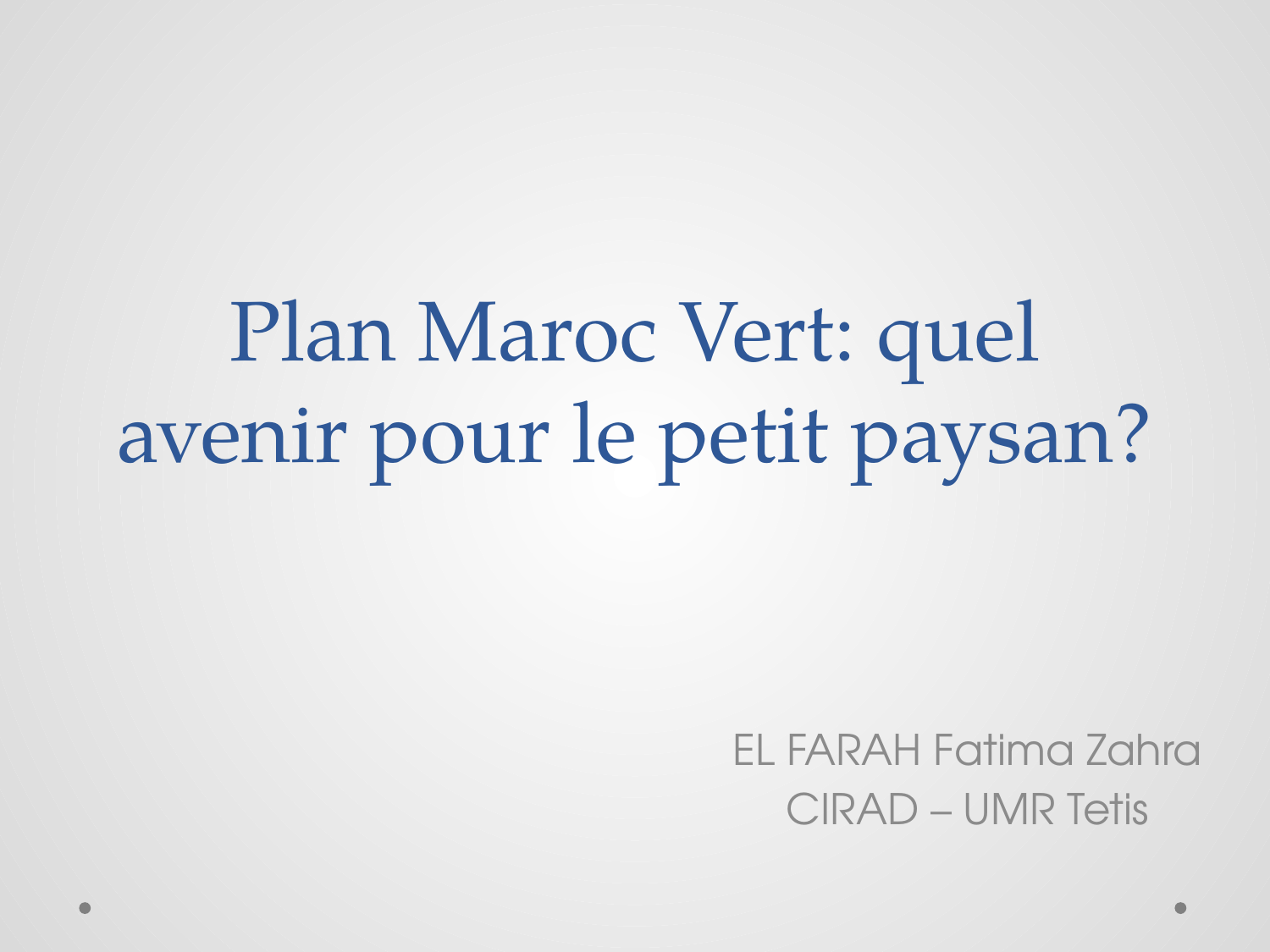

# Plan Maroc Vert: quel avenir pour le petit paysan?
EL FARAH Fatima Zahra
CIRAD – UMR Tetis